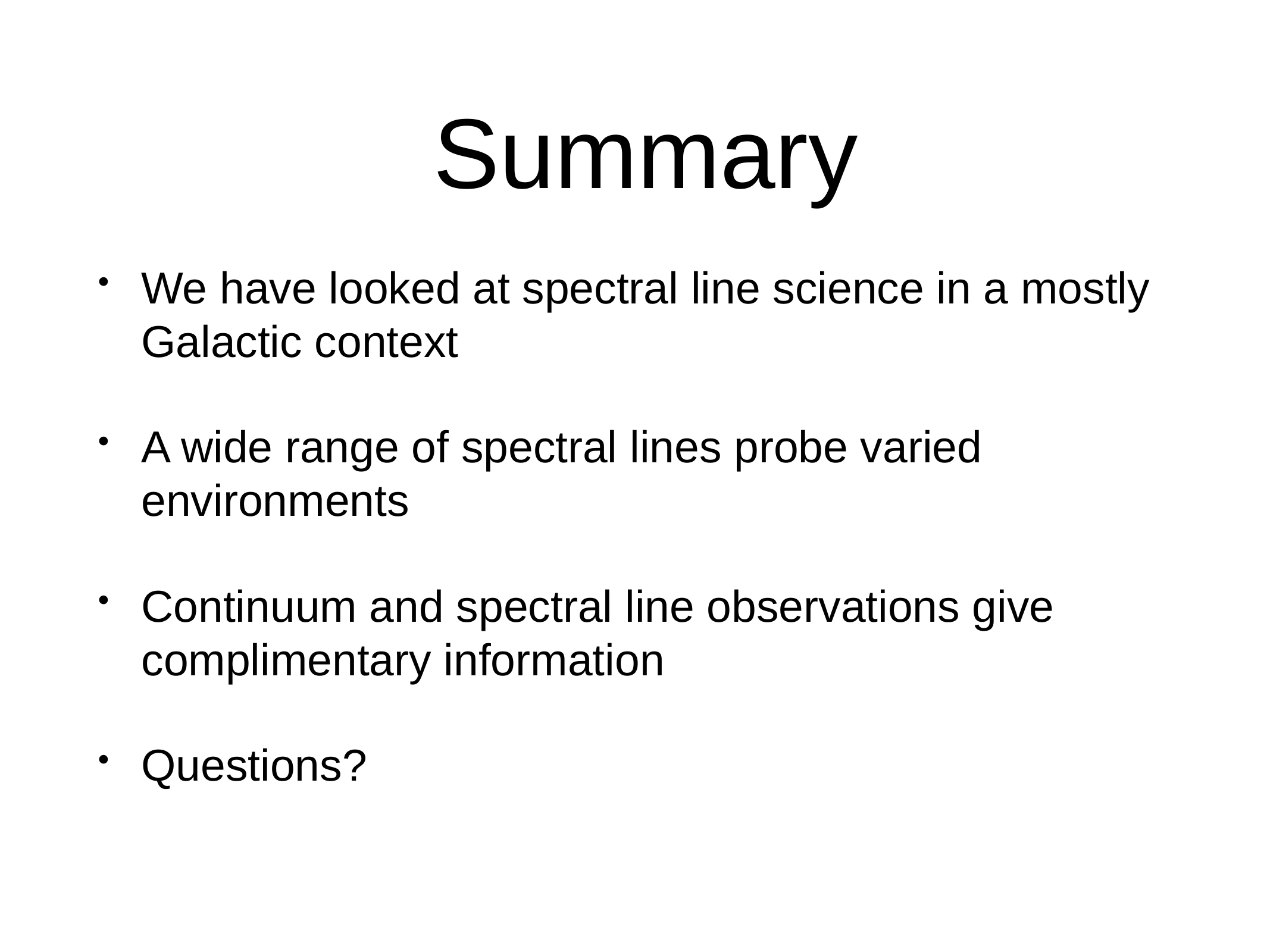

# Summary
We have looked at spectral line science in a mostly Galactic context
A wide range of spectral lines probe varied environments
Continuum and spectral line observations give complimentary information
Questions?